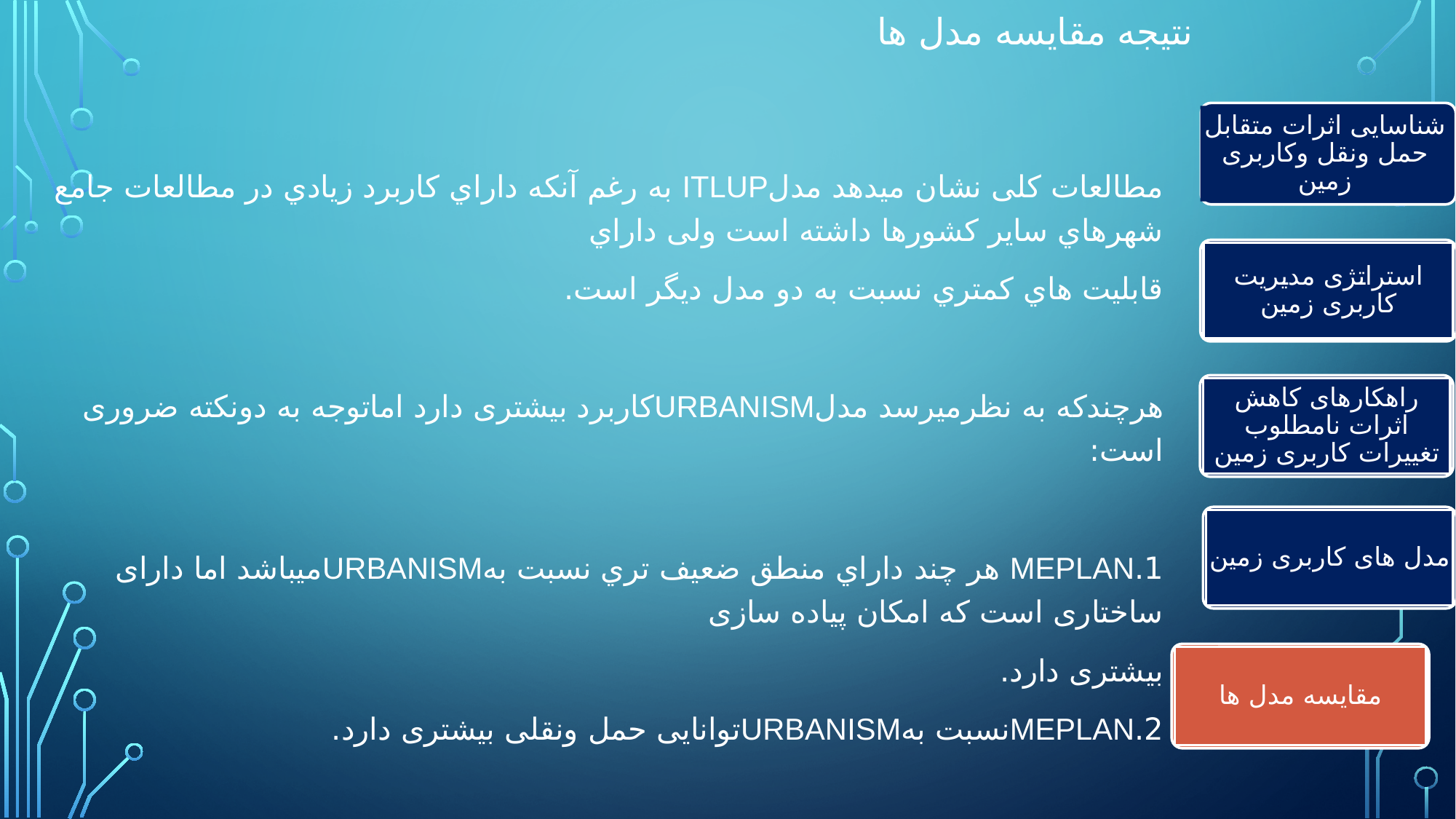

# نتیجه مقایسه مدل ها

شناسایی اثرات متقابل حمل ونقل وکاربری زمین
مطالعات کلی نشان میدهد مدلITLUP به رغم آنکه داراي کاربرد زیادي در مطالعات جامع شهرهاي سایر کشورها داشته است ولی داراي
قابلیت هاي کمتري نسبت به دو مدل دیگر است.

هرچندکه به نظرمیرسد مدلURBANISMکاربرد بیشتری دارد اماتوجه به دونکته ضروری است:

1.MEPLAN هر چند داراي منطق ضعیف تري نسبت بهURBANISMمیباشد اما دارای ساختاری است که امکان پیاده سازی
بیشتری دارد.
2.MEPLANنسبت بهURBANISMتوانایی حمل ونقلی بیشتری دارد.

استراتژی مدیریت کاربری زمین

راهکارهای کاهش اثرات نامطلوب تغییرات کاربری زمین

مدل های کاربری زمین

مقایسه مدل ها
30